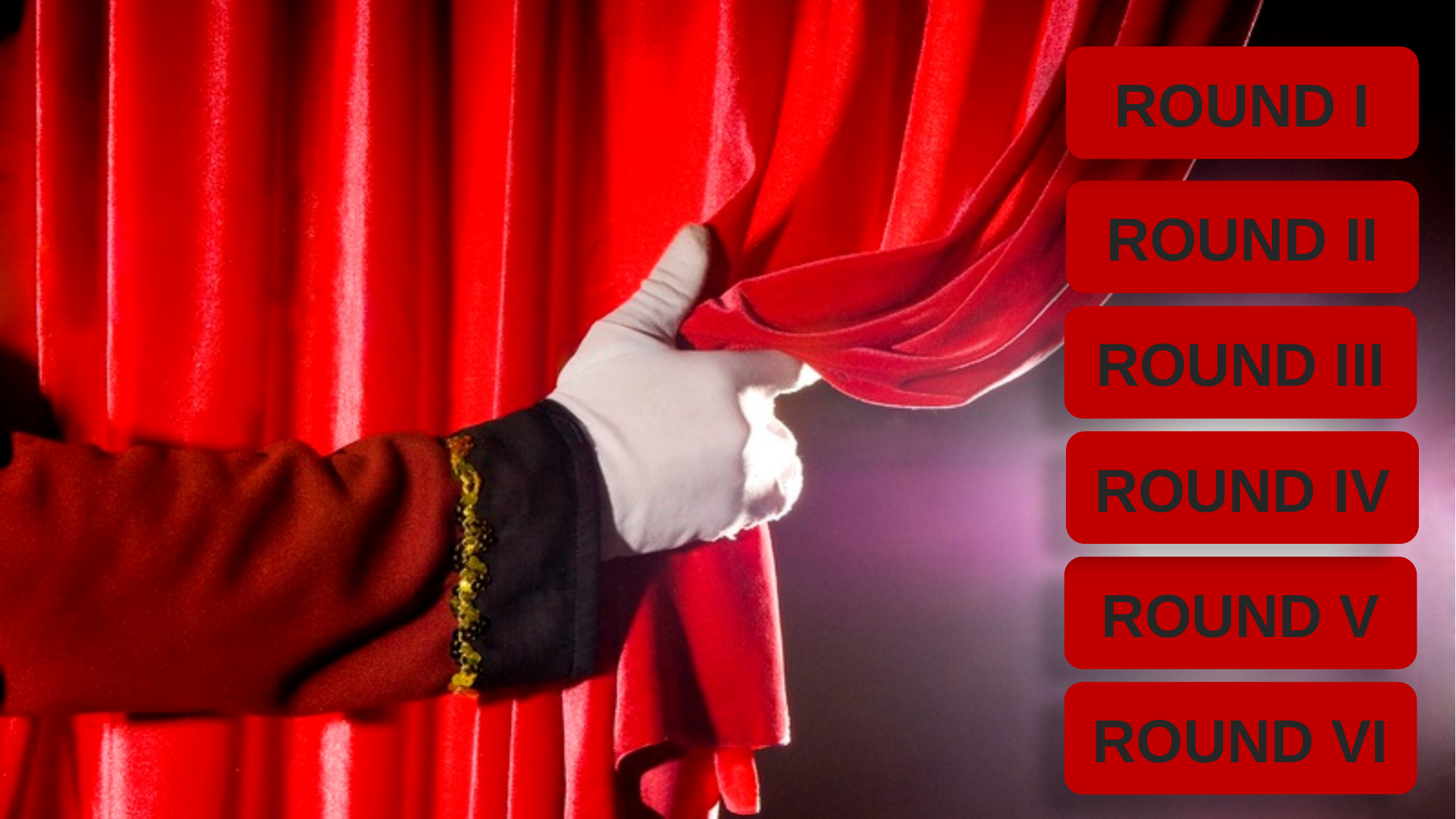

ROUND I
ROUND II
ROUND III
ROUND IV
ROUND V
ROUND VI